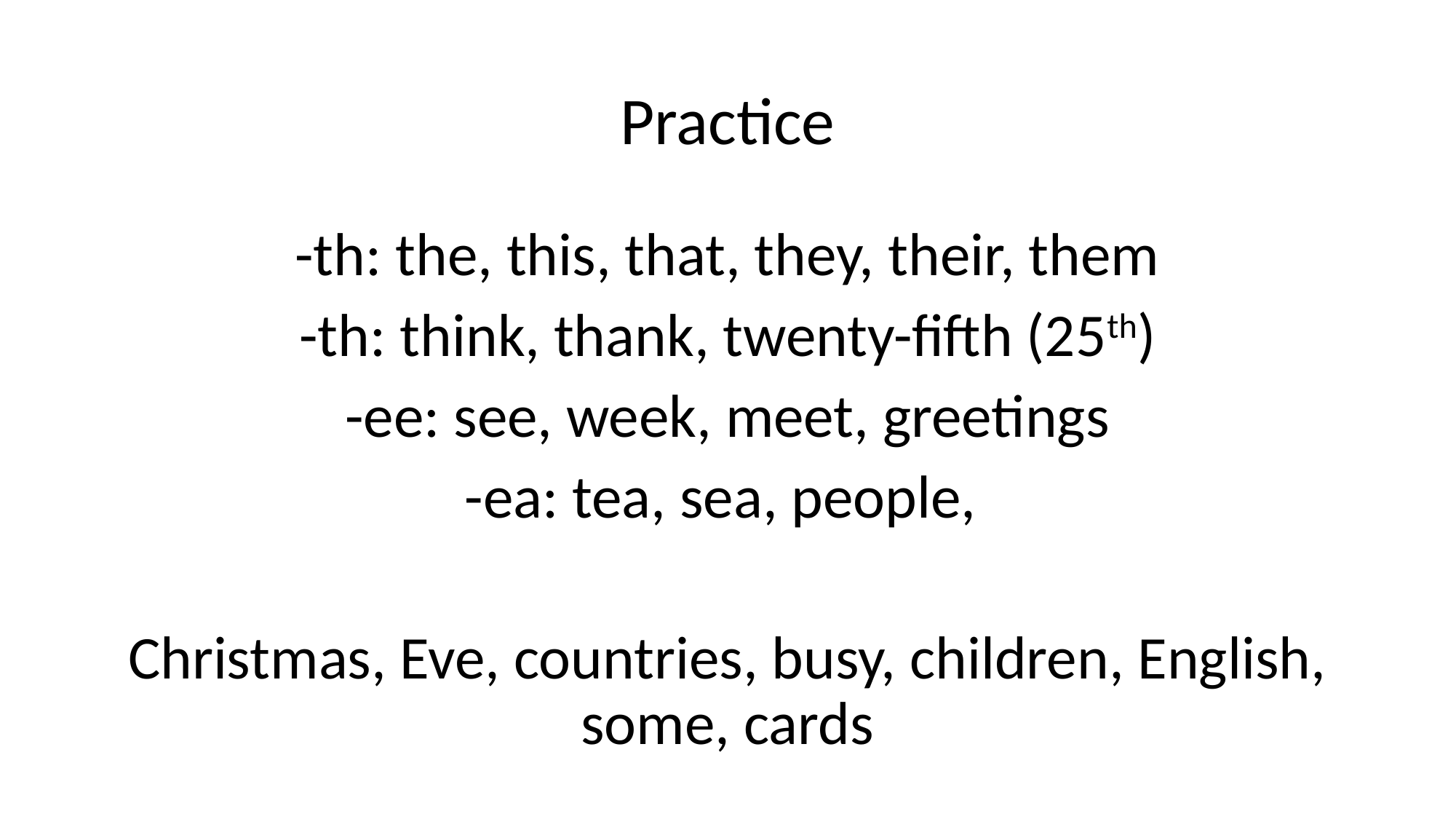

# Practice
-th: the, this, that, they, their, them
-th: think, thank, twenty-fifth (25th)
-ee: see, week, meet, greetings
-ea: tea, sea, people,

Christmas, Eve, countries, busy, children, English, some, cards